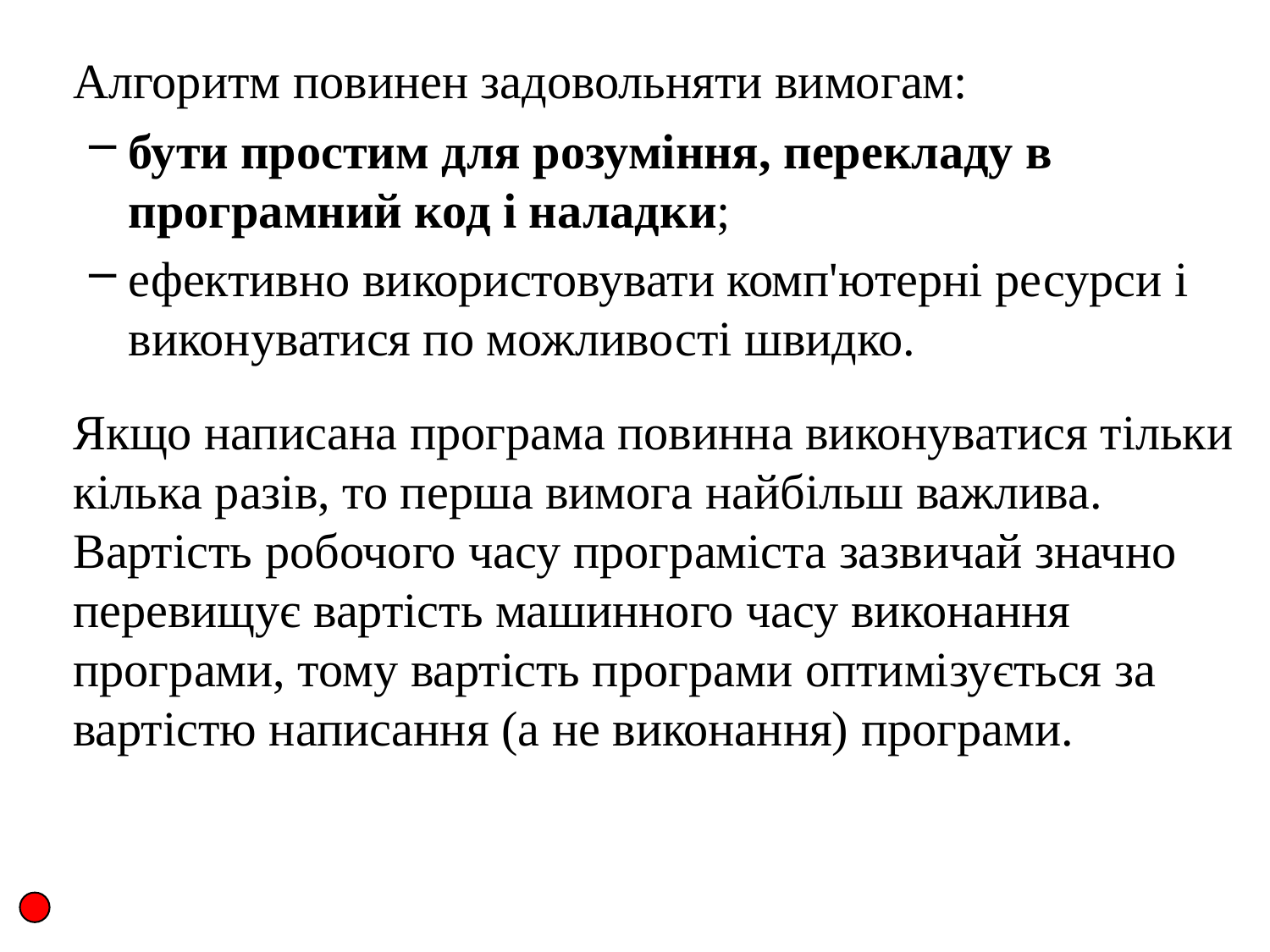

Алгоритм повинен задовольняти вимогам:
бути простим для розуміння, перекладу в програмний код і наладки;
ефективно використовувати комп'ютерні ресурси і виконуватися по можливості швидко.

	Якщо написана програма повинна виконуватися тільки кілька разів, то перша вимога найбільш важлива. Вартість робочого часу програміста зазвичай значно перевищує вартість машинного часу виконання програми, тому вартість програми оптимізується за вартістю написання (а не виконання) програми.